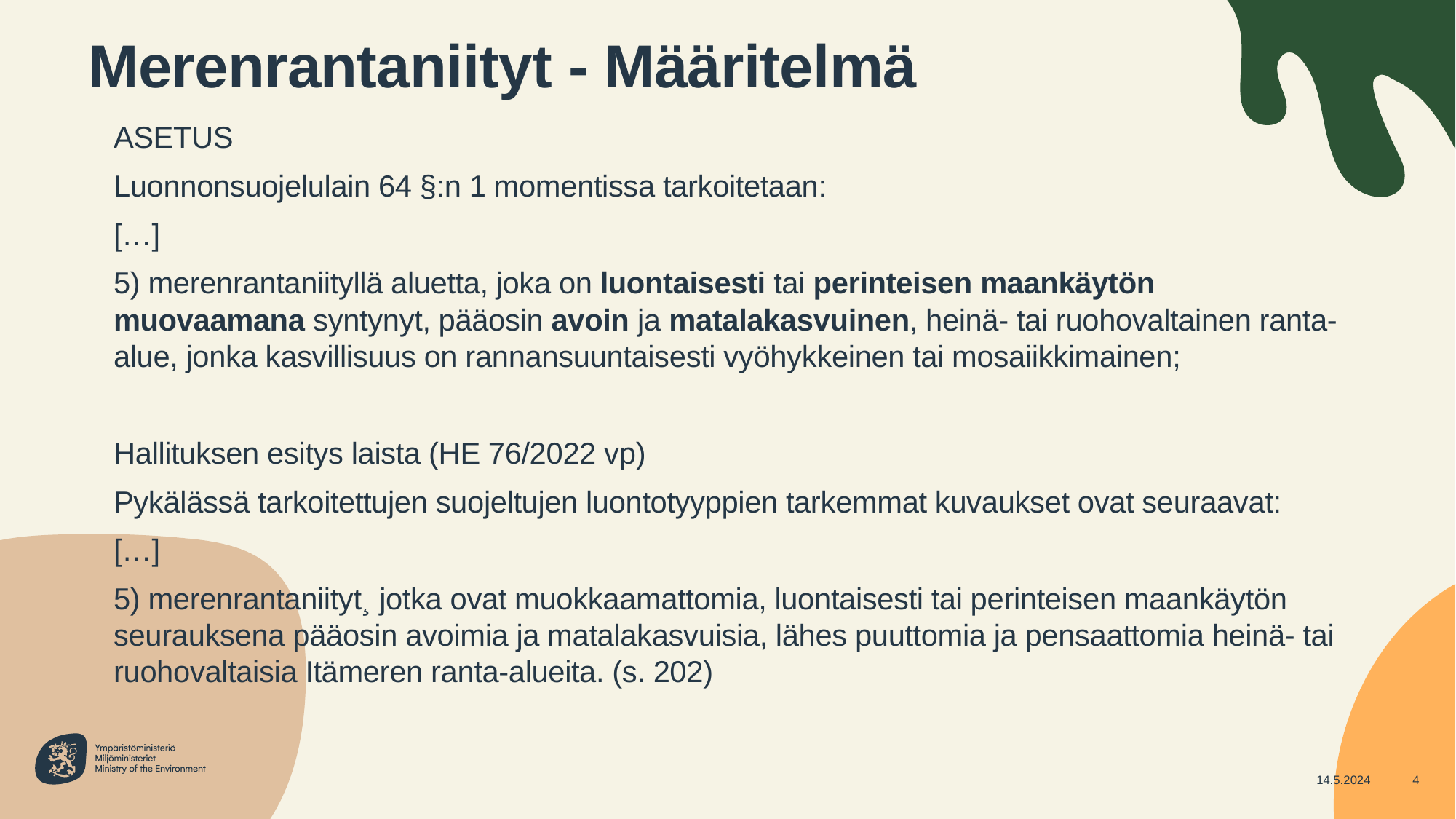

# Merenrantaniityt - Määritelmä
ASETUS
Luonnonsuojelulain 64 §:n 1 momentissa tarkoitetaan:
[…]
5) merenrantaniityllä aluetta, joka on luontaisesti tai perinteisen maankäytön muovaamana syntynyt, pääosin avoin ja matalakasvuinen, heinä- tai ruohovaltainen ranta-alue, jonka kasvillisuus on rannansuuntaisesti vyöhykkeinen tai mosaiikkimainen;

Hallituksen esitys laista (HE 76/2022 vp)
Pykälässä tarkoitettujen suojeltujen luontotyyppien tarkemmat kuvaukset ovat seuraavat:
[…]
5) merenrantaniityt¸ jotka ovat muokkaamattomia, luontaisesti tai perinteisen maankäytön seurauksena pääosin avoimia ja matalakasvuisia, lähes puuttomia ja pensaattomia heinä- tai ruohovaltaisia Itämeren ranta-alueita. (s. 202)

14.5.2024
4